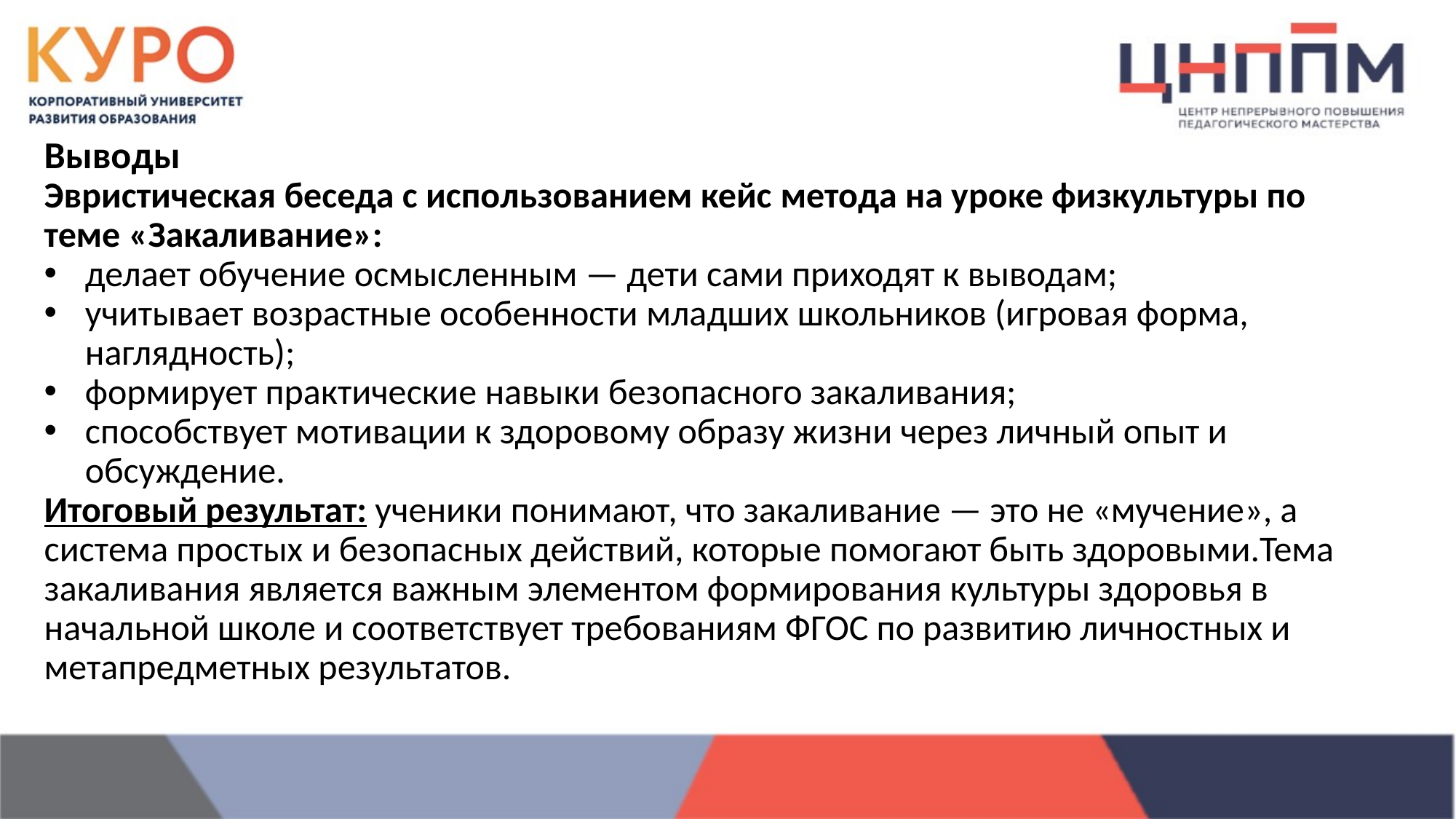

Выводы
Эвристическая беседа с использованием кейс метода на уроке физкультуры по теме «Закаливание»:
делает обучение осмысленным — дети сами приходят к выводам;
учитывает возрастные особенности младших школьников (игровая форма, наглядность);
формирует практические навыки безопасного закаливания;
способствует мотивации к здоровому образу жизни через личный опыт и обсуждение.
Итоговый результат: ученики понимают, что закаливание — это не «мучение», а система простых и безопасных действий, которые помогают быть здоровыми.Тема закаливания является важным элементом формирования культуры здоровья в начальной школе и соответствует требованиям ФГОС по развитию личностных и метапредметных результатов.